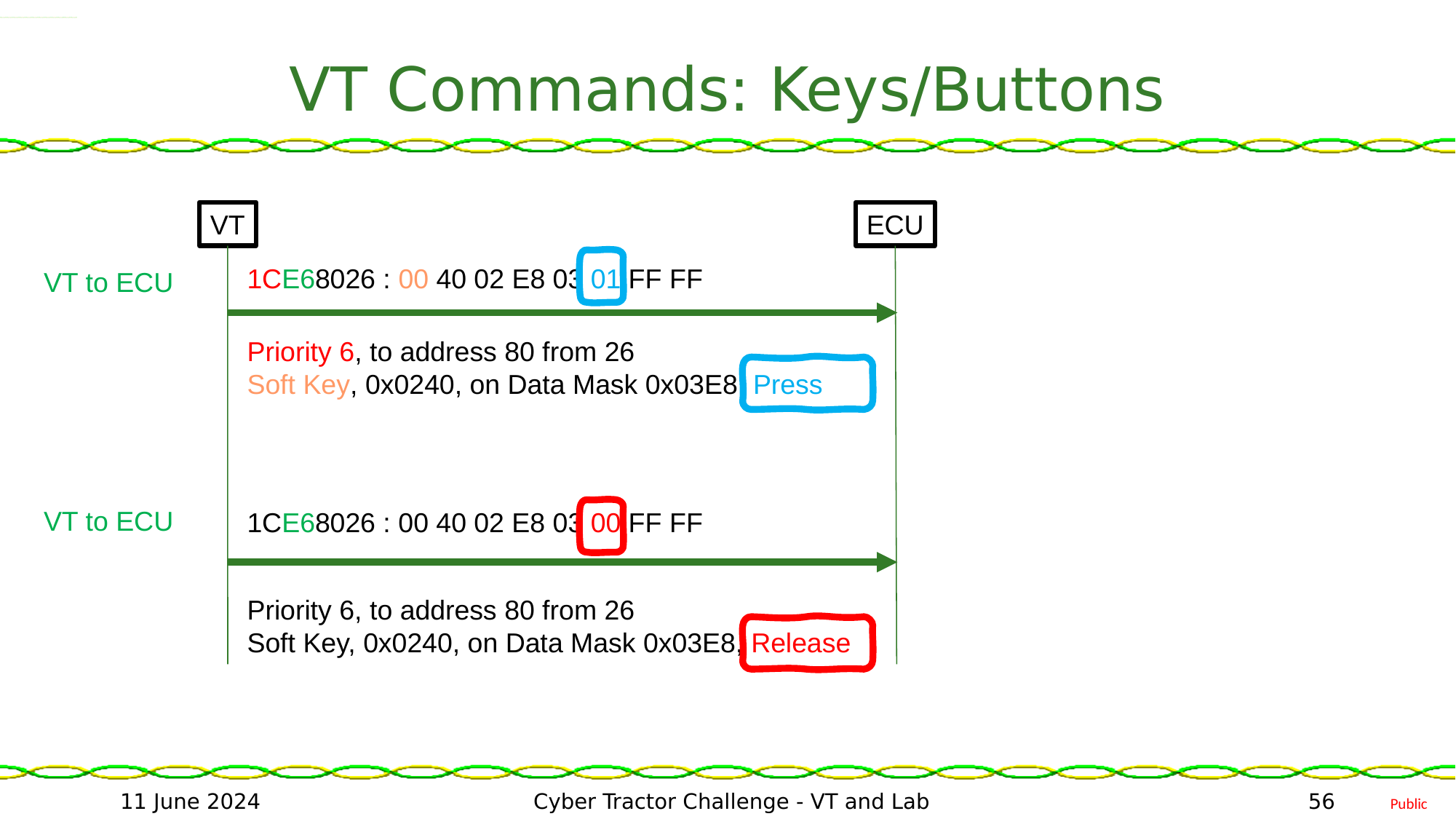

# VT Commands: Keys/Buttons
VT
ECU

1CE68026 : 00 40 02 E8 03 01 FF FF
VT to ECU
Priority 6, to address 80 from 26
Soft Key, 0x0240, on Data Mask 0x03E8, Press

VT to ECU

1CE68026 : 00 40 02 E8 03 00 FF FF
Priority 6, to address 80 from 26
Soft Key, 0x0240, on Data Mask 0x03E8, Release

11 June 2024
Cyber Tractor Challenge - VT and Lab
56